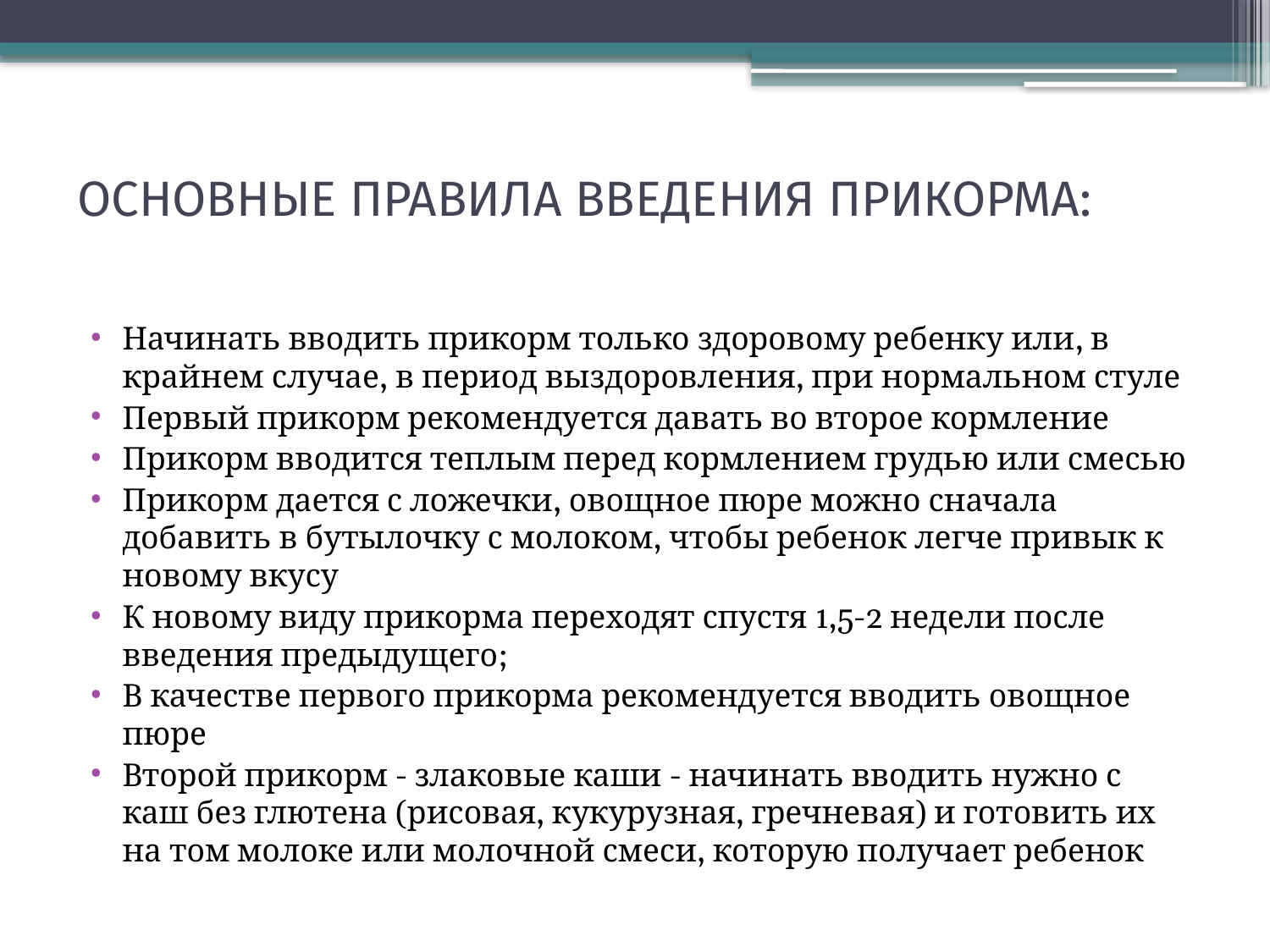

# ОСНОВНЫЕ ПРАВИЛА ВВЕДЕНИЯ ПРИКОРМА:
Начинать вводить прикорм только здоровому ребенку или, в крайнем случае, в период выздоровления, при нормальном стуле
Первый прикорм рекомендуется давать во второе кормление
Прикорм вводится теплым перед кормлением грудью или смесью
Прикорм дается с ложечки, овощное пюре можно сначала добавить в бутылочку с молоком, чтобы ребенок легче привык к новому вкусу
К новому виду прикорма переходят спустя 1,5-2 недели после введения предыдущего;
В качестве первого прикорма рекомендуется вводить овощное пюре
Второй прикорм - злаковые каши - начинать вводить нужно с каш без глютена (рисовая, кукурузная, гречневая) и готовить их на том молоке или молочной смеси, которую получает ребенок